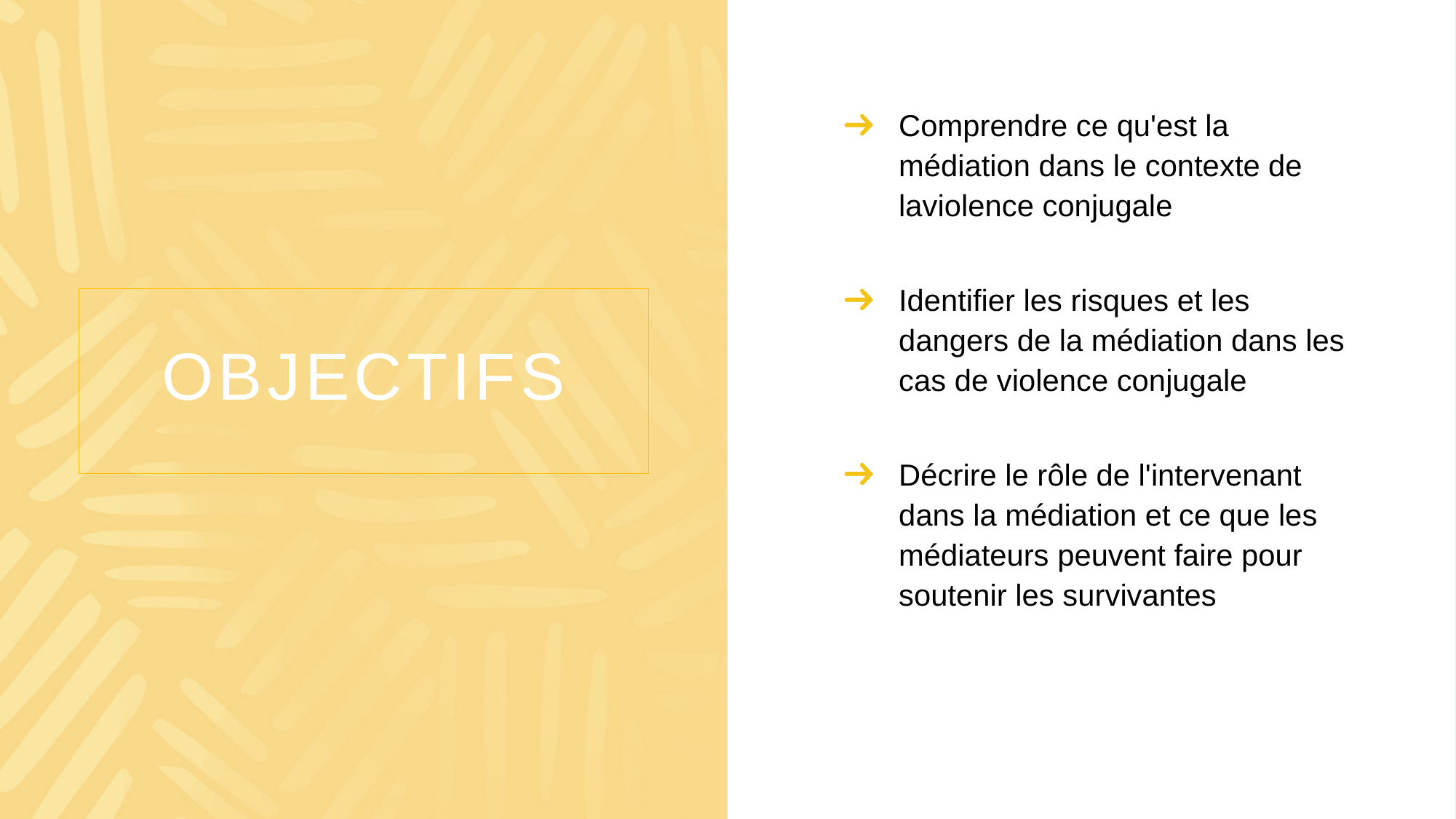

Comprendre ce qu'est la médiation dans le contexte de laviolence conjugale
Identifier les risques et les dangers de la médiation dans les cas de violence conjugale
Décrire le rôle de l'intervenant dans la médiation et ce que les médiateurs peuvent faire pour soutenir les survivantes

# Objectifs